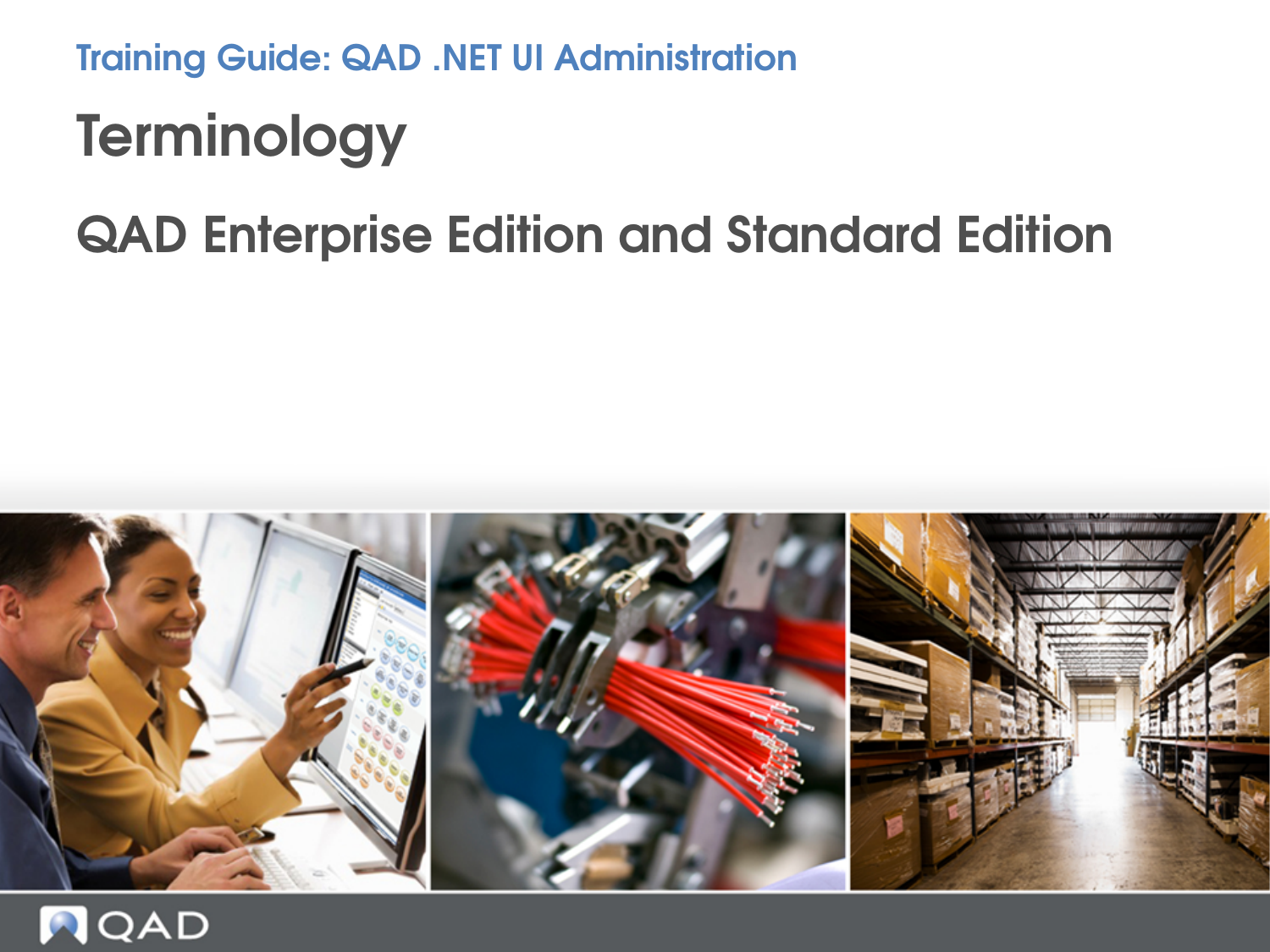

Training Guide: QAD .NET UI Administration
# Terminology
QAD Enterprise Edition and Standard Edition